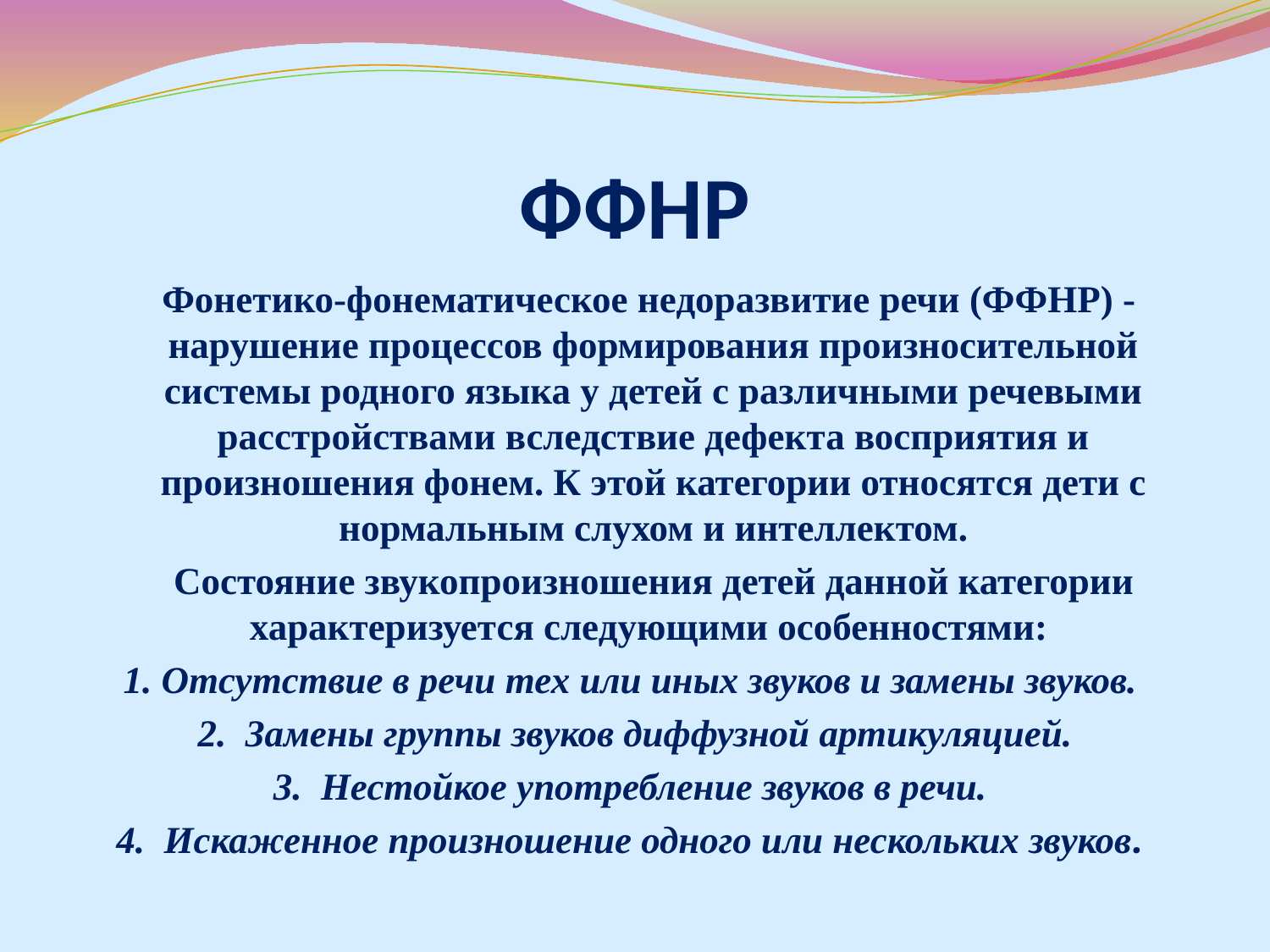

# ФФНР
   Фонетико-фонематическое недоразвитие речи (ФФНР) - нарушение процессов формирования произносительной системы родного языка у детей с различными речевыми расстройствами вследствие дефекта восприятия и произношения фонем. К этой категории относятся дети с нормальным слухом и интеллектом.
    Состояние звукопроизношения детей данной категории характеризуется следующими особенностями:
1. Отсутствие в речи тех или иных звуков и замены звуков.
2.  Замены группы звуков диффузной артикуляцией.
3.  Нестойкое употребление звуков в речи.
4.  Искаженное произношение одного или нескольких звуков.